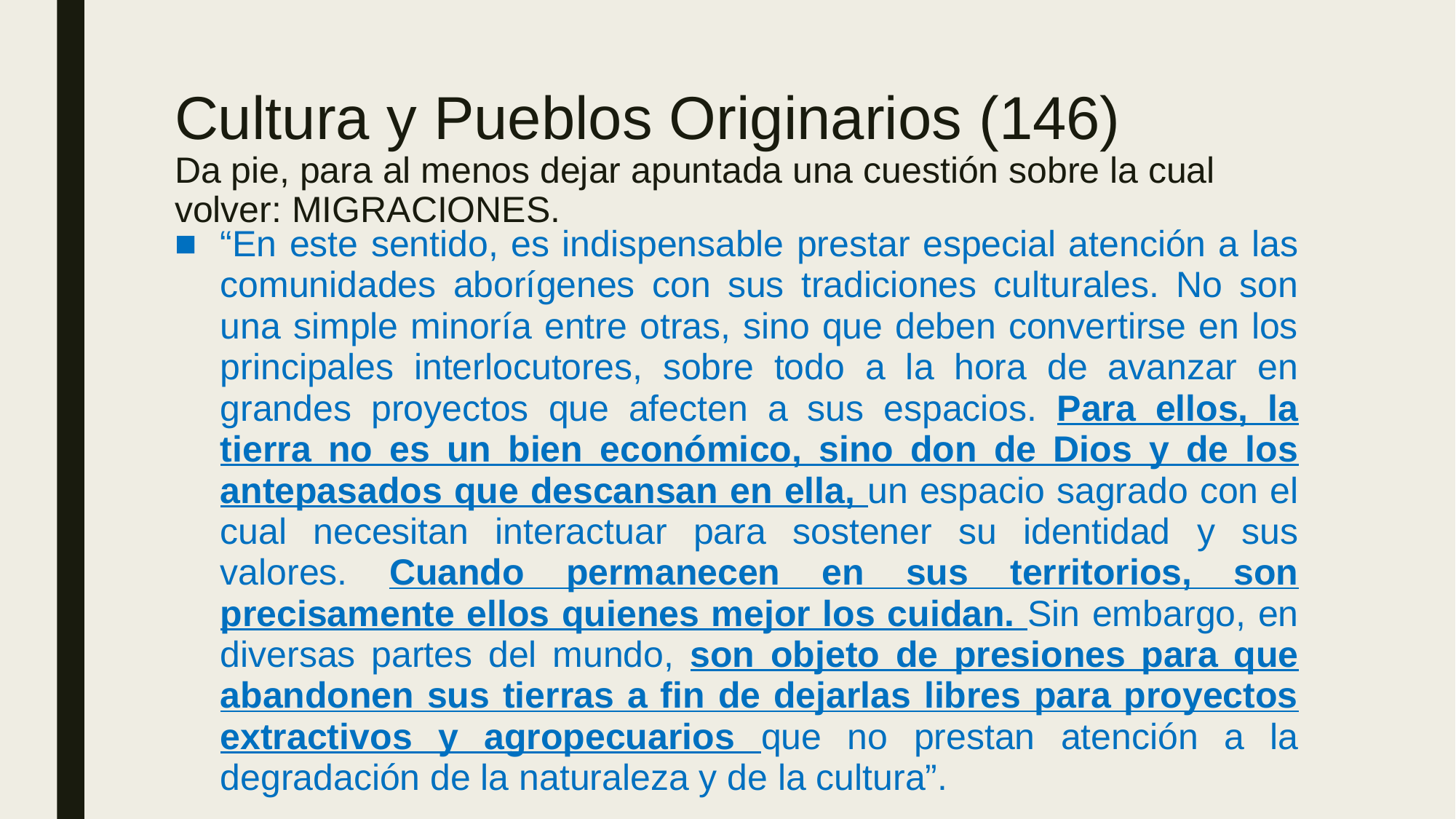

# Cultura y Pueblos Originarios (146) Da pie, para al menos dejar apuntada una cuestión sobre la cual volver: MIGRACIONES.
“En este sentido, es indispensable prestar especial atención a las comunidades aborígenes con sus tradiciones culturales. No son una simple minoría entre otras, sino que deben convertirse en los principales interlocutores, sobre todo a la hora de avanzar en grandes proyectos que afecten a sus espacios. Para ellos, la tierra no es un bien económico, sino don de Dios y de los antepasados que descansan en ella, un espacio sagrado con el cual necesitan interactuar para sostener su identidad y sus valores. Cuando permanecen en sus territorios, son precisamente ellos quienes mejor los cuidan. Sin embargo, en diversas partes del mundo, son objeto de presiones para que abandonen sus tierras a fin de dejarlas libres para proyectos extractivos y agropecuarios que no prestan atención a la degradación de la naturaleza y de la cultura”.